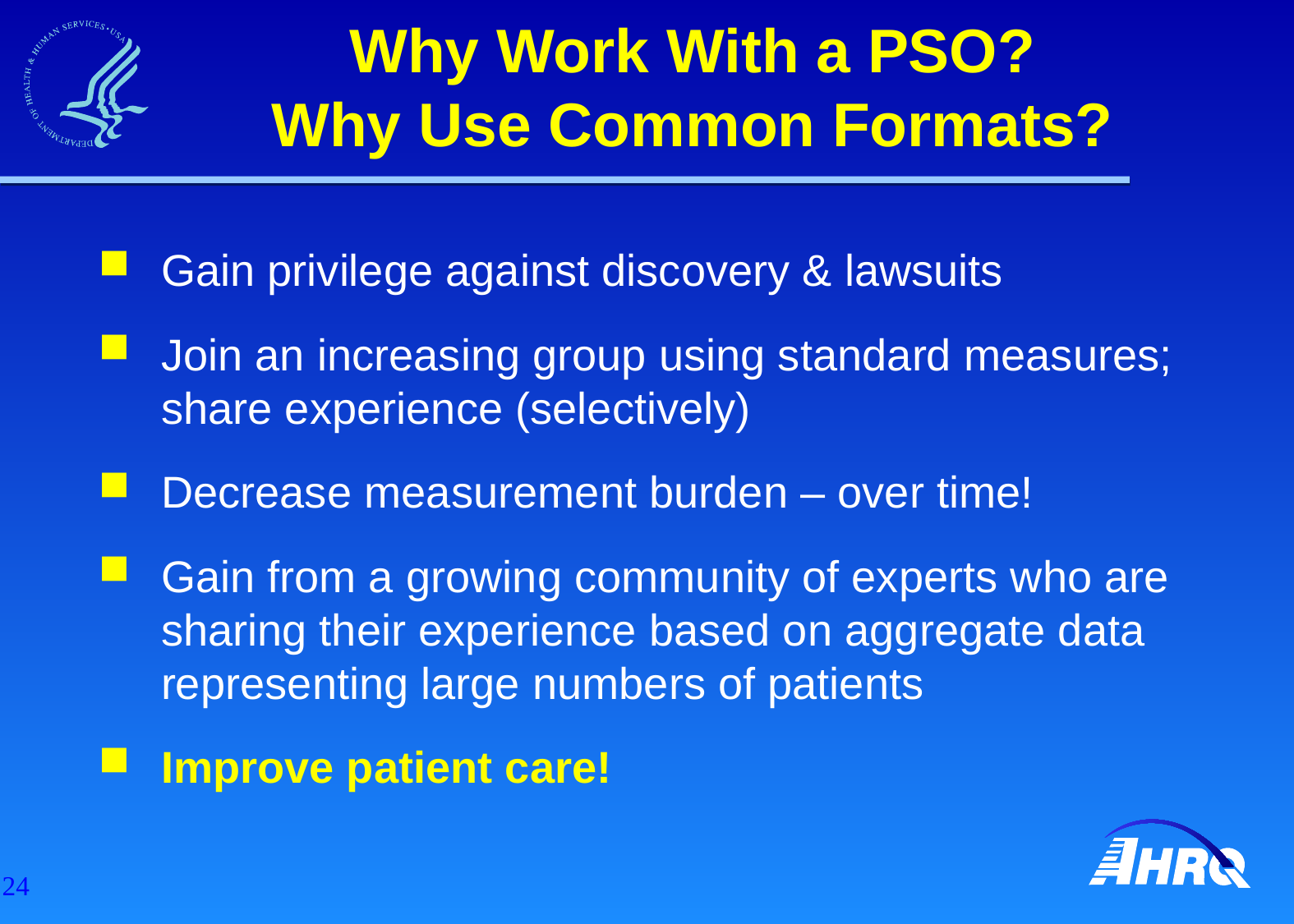

# Why Work With a PSO? Why Use Common Formats?
Gain privilege against discovery & lawsuits
Join an increasing group using standard measures; share experience (selectively)
Decrease measurement burden – over time!
Gain from a growing community of experts who are sharing their experience based on aggregate data representing large numbers of patients
Improve patient care!